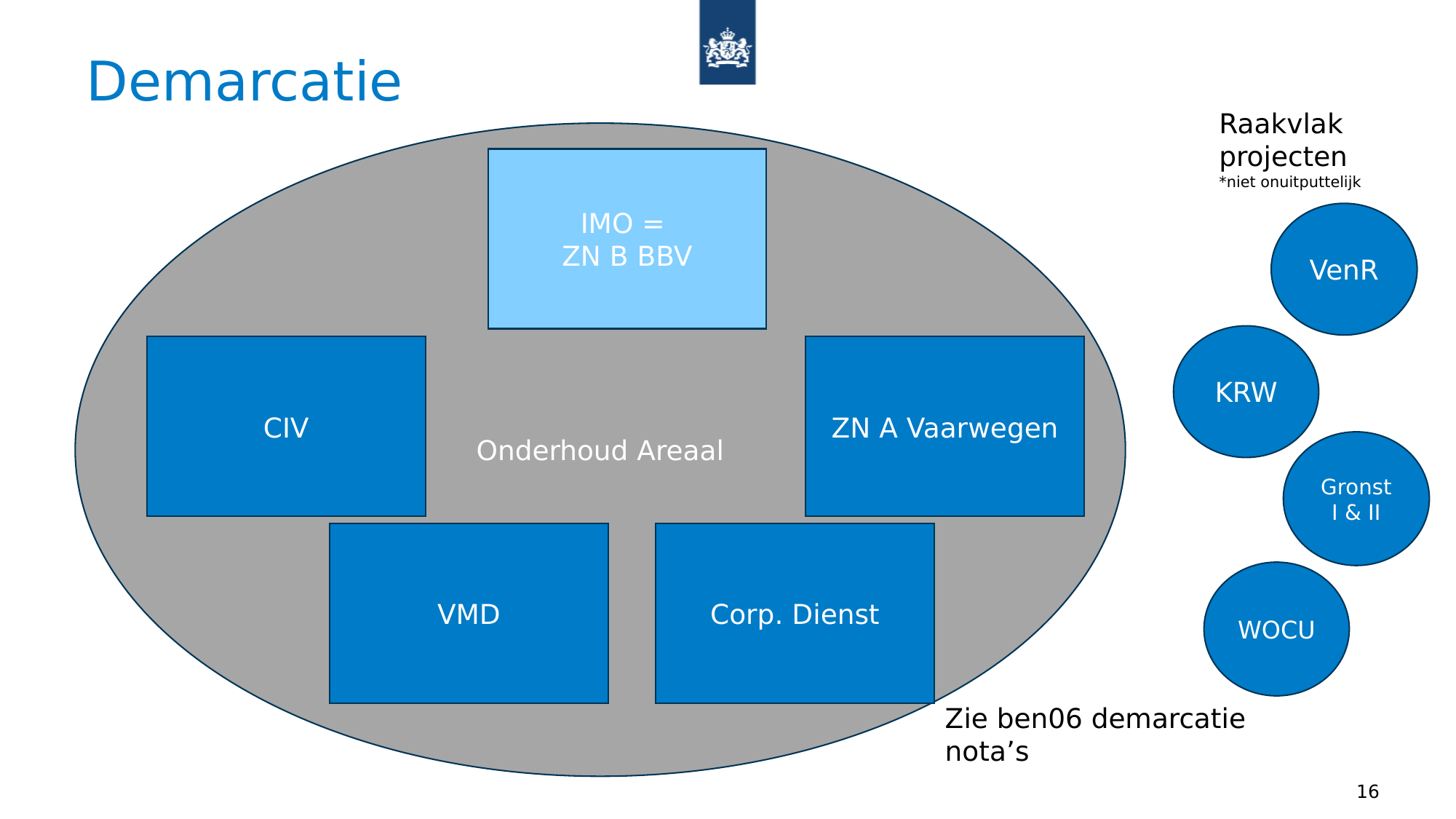

Demarcatie
Raakvlak projecten
*niet onuitputtelijk
Onderhoud Areaal
IMO =
ZN B BBV
VenR
KRW
CIV
ZN A Vaarwegen
Gronst I & II
VMD
Corp. Dienst
WOCU
Zie ben06 demarcatie nota’s

16